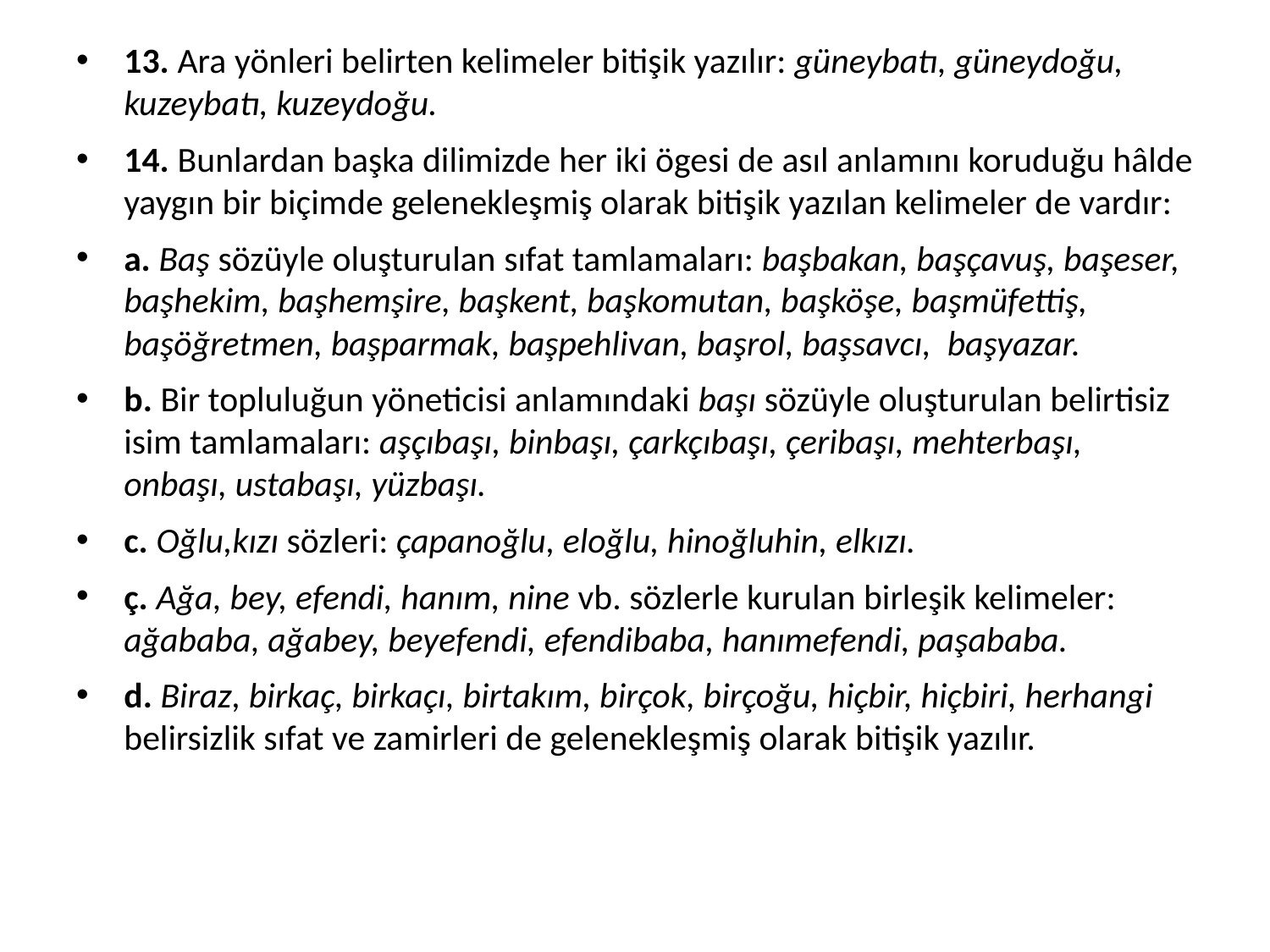

13. Ara yönleri belirten kelimeler bitişik yazılır: güneybatı, güneydoğu, kuzeybatı, kuzeydoğu.
14. Bunlardan başka dilimizde her iki ögesi de asıl anlamını koruduğu hâlde yaygın bir biçimde gelenekleşmiş olarak bitişik yazılan kelimeler de vardır:
a. Baş sözüyle oluşturulan sıfat tamlamaları: başbakan, başçavuş, başeser,  başhekim, başhemşire, başkent, başkomutan, başköşe, başmüfettiş, başöğretmen, başparmak, başpehlivan, başrol, başsavcı,  başyazar.
b. Bir topluluğun yöneticisi anlamındaki başı sözüyle oluşturulan belirtisiz isim tamlamaları: aşçıbaşı, binbaşı, çarkçıbaşı, çeribaşı, mehterbaşı, onbaşı, ustabaşı, yüzbaşı.
c. Oğlu,kızı sözleri: çapanoğlu, eloğlu, hinoğluhin, elkızı.
ç. Ağa, bey, efendi, hanım, nine vb. sözlerle kurulan birleşik kelimeler: ağababa, ağabey, beyefendi, efendibaba, hanımefendi, paşababa.
d. Biraz, birkaç, birkaçı, birtakım, birçok, birçoğu, hiçbir, hiçbiri, herhangi belirsizlik sıfat ve zamirleri de gelenekleşmiş olarak bitişik yazılır.